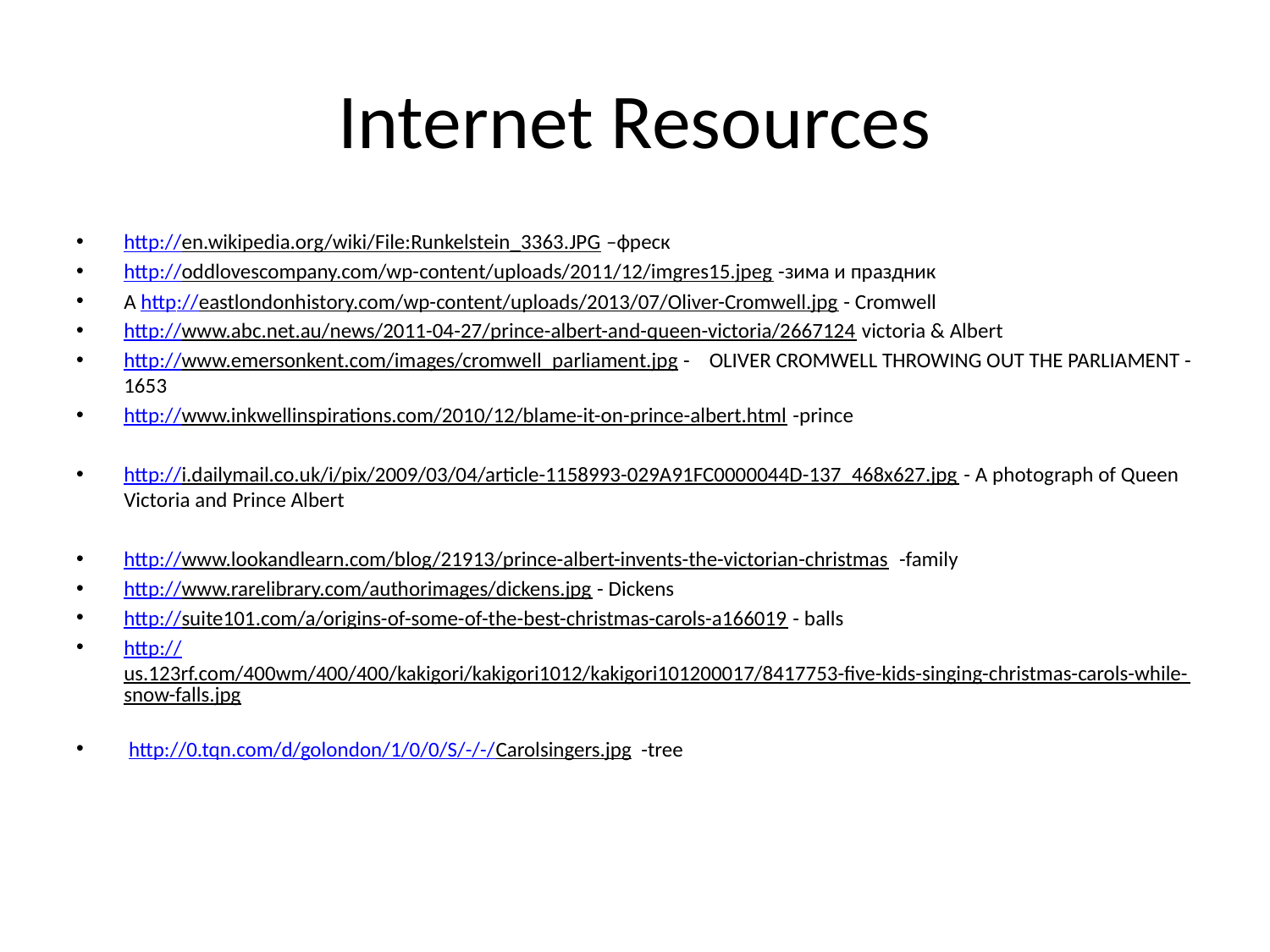

# Internet Resources
http://en.wikipedia.org/wiki/File:Runkelstein_3363.JPG –фреск
http://oddlovescompany.com/wp-content/uploads/2011/12/imgres15.jpeg -зима и праздник
А http://eastlondonhistory.com/wp-content/uploads/2013/07/Oliver-Cromwell.jpg - Cromwell
http://www.abc.net.au/news/2011-04-27/prince-albert-and-queen-victoria/2667124 victoria & Albert
http://www.emersonkent.com/images/cromwell_parliament.jpg -    OLIVER CROMWELL THROWING OUT THE PARLIAMENT - 1653
http://www.inkwellinspirations.com/2010/12/blame-it-on-prince-albert.html -prince

http://i.dailymail.co.uk/i/pix/2009/03/04/article-1158993-029A91FC0000044D-137_468x627.jpg - A photograph of Queen Victoria and Prince Albert

http://www.lookandlearn.com/blog/21913/prince-albert-invents-the-victorian-christmas  -family
http://www.rarelibrary.com/authorimages/dickens.jpg - Dickens
http://suite101.com/a/origins-of-some-of-the-best-christmas-carols-a166019 - balls
http://us.123rf.com/400wm/400/400/kakigori/kakigori1012/kakigori101200017/8417753-five-kids-singing-christmas-carols-while-snow-falls.jpg
 http://0.tqn.com/d/golondon/1/0/0/S/-/-/Carolsingers.jpg  -tree